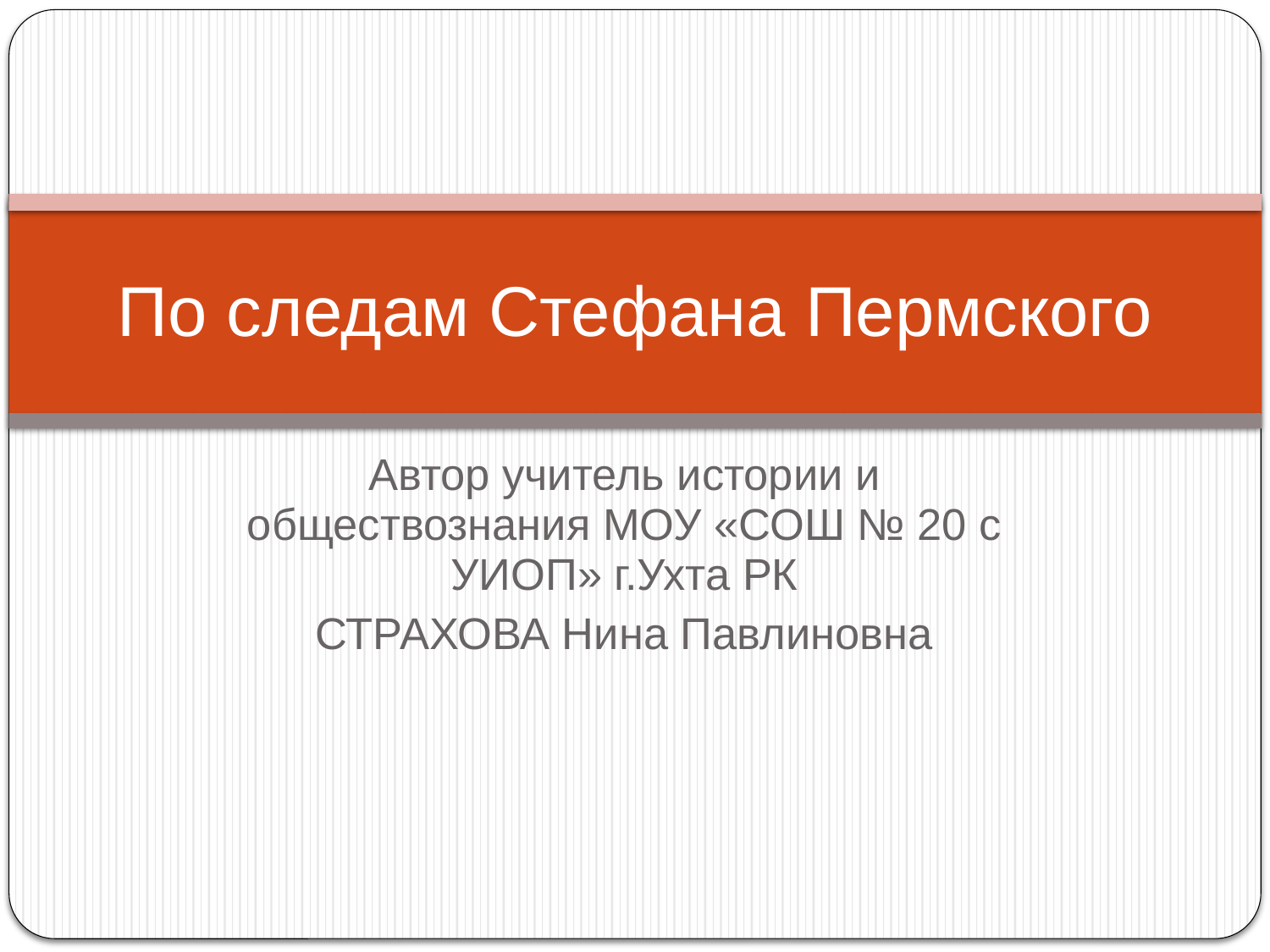

# По следам Стефана Пермского
Автор учитель истории и обществознания МОУ «СОШ № 20 с УИОП» г.Ухта РК
СТРАХОВА Нина Павлиновна